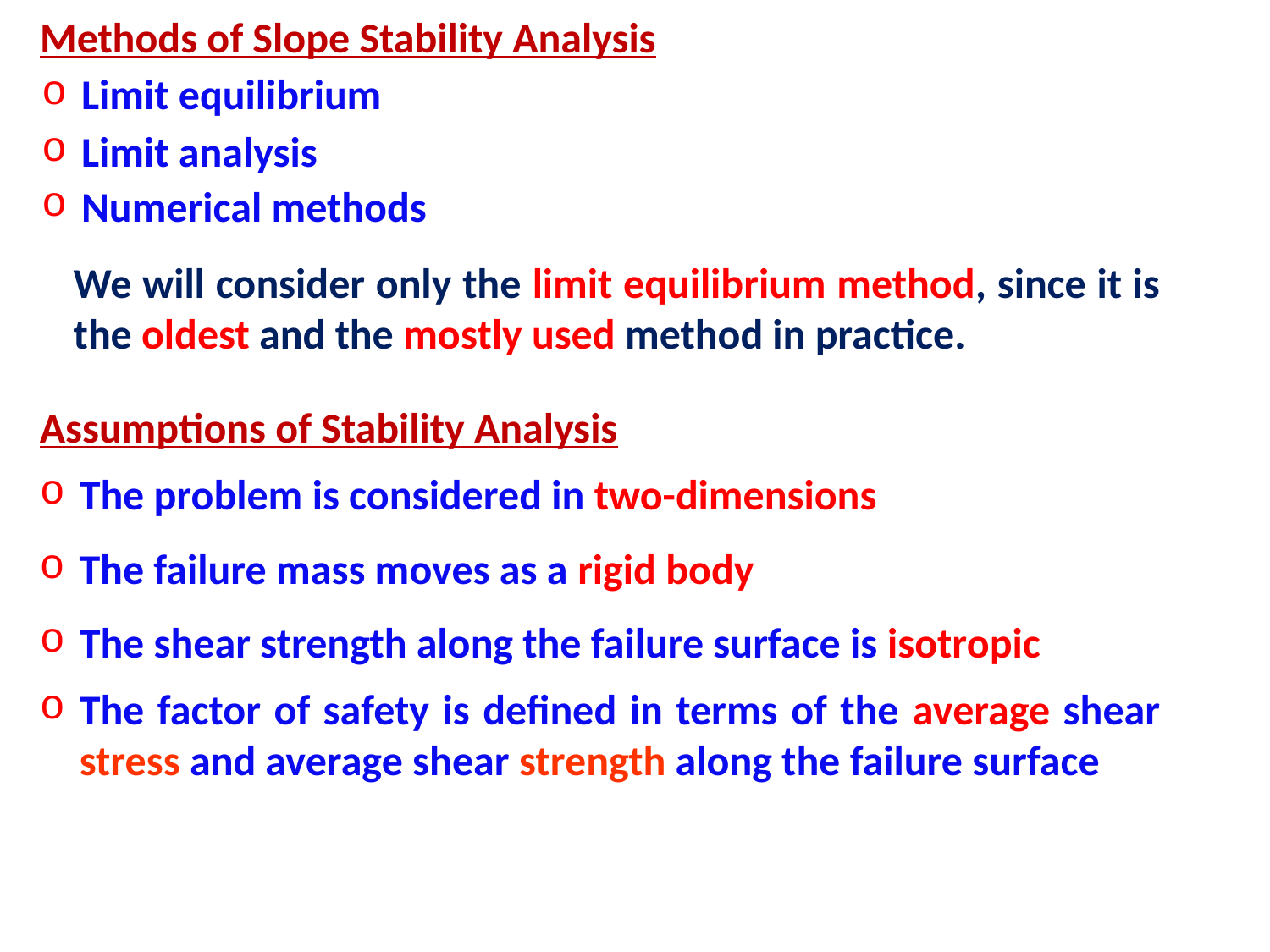

Methods of Slope Stability Analysis
Limit equilibrium
Limit analysis
Numerical methods
We will consider only the limit equilibrium method, since it is the oldest and the mostly used method in practice.
Assumptions of Stability Analysis
The problem is considered in two-dimensions
The failure mass moves as a rigid body
The shear strength along the failure surface is isotropic
The factor of safety is defined in terms of the average shear stress and average shear strength along the failure surface